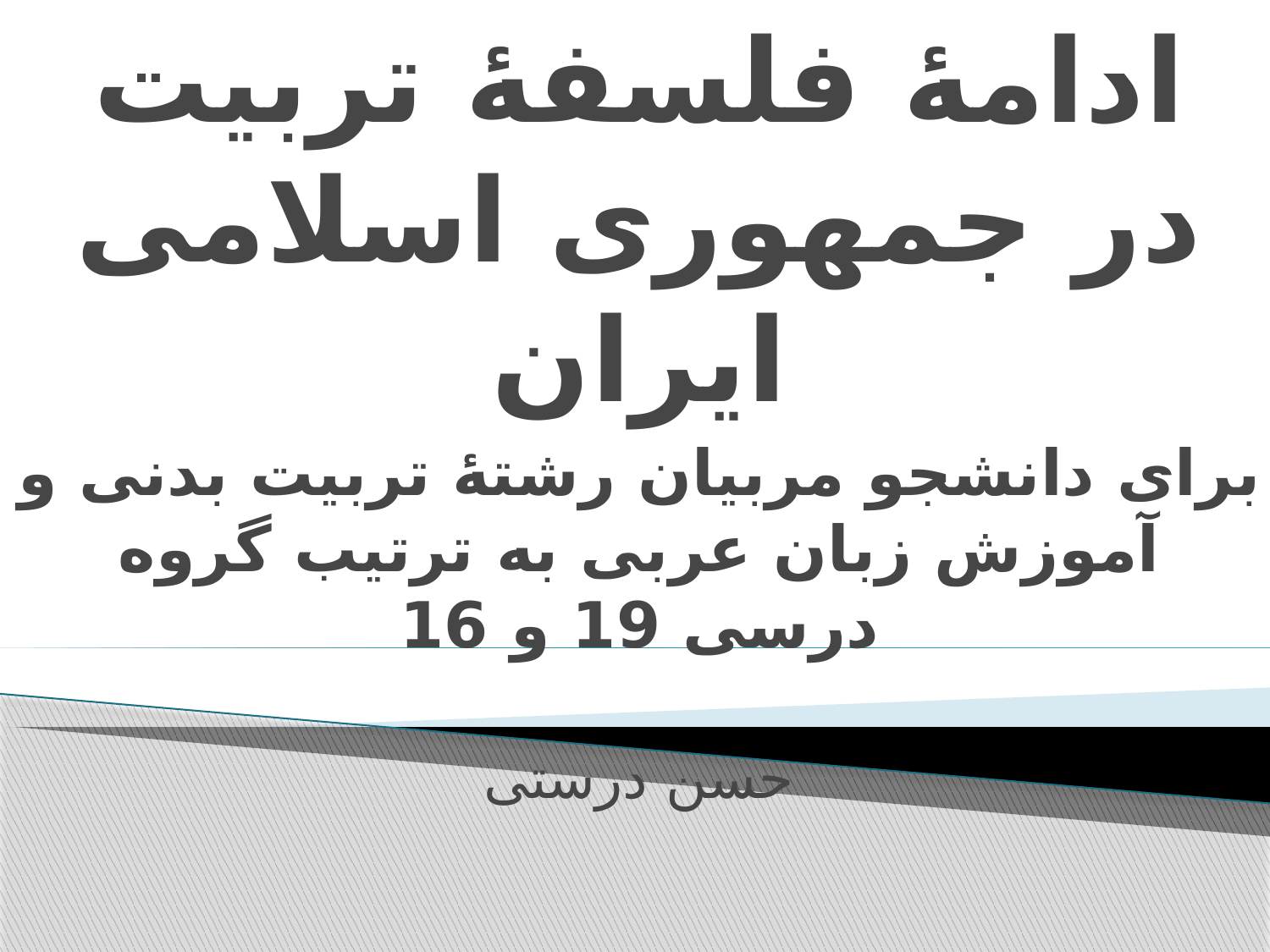

ادامۀ فلسفۀ تربیت در جمهوری اسلامی ایران
برای دانشجو مربیان رشتۀ تربیت بدنی و آموزش زبان عربی به ترتیب گروه درسی 19 و 16

حسن درستی